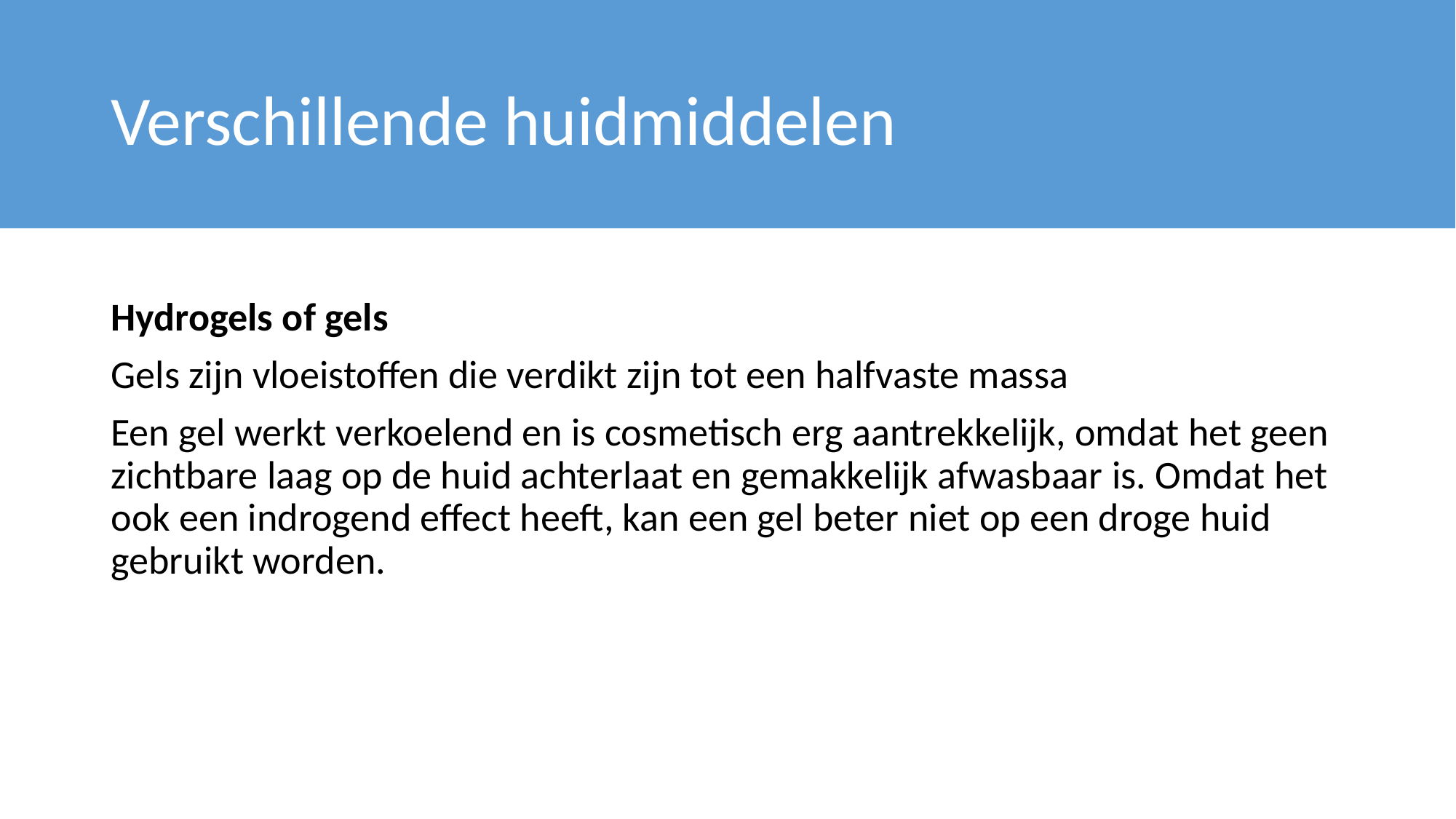

# Verschillende huidmiddelen
Hydrogels of gels
Gels zijn vloeistoffen die verdikt zijn tot een halfvaste massa
Een gel werkt verkoelend en is cosmetisch erg aantrekkelijk, omdat het geen zichtbare laag op de huid achterlaat en gemakkelijk afwasbaar is. Omdat het ook een indrogend effect heeft, kan een gel beter niet op een droge huid gebruikt worden.